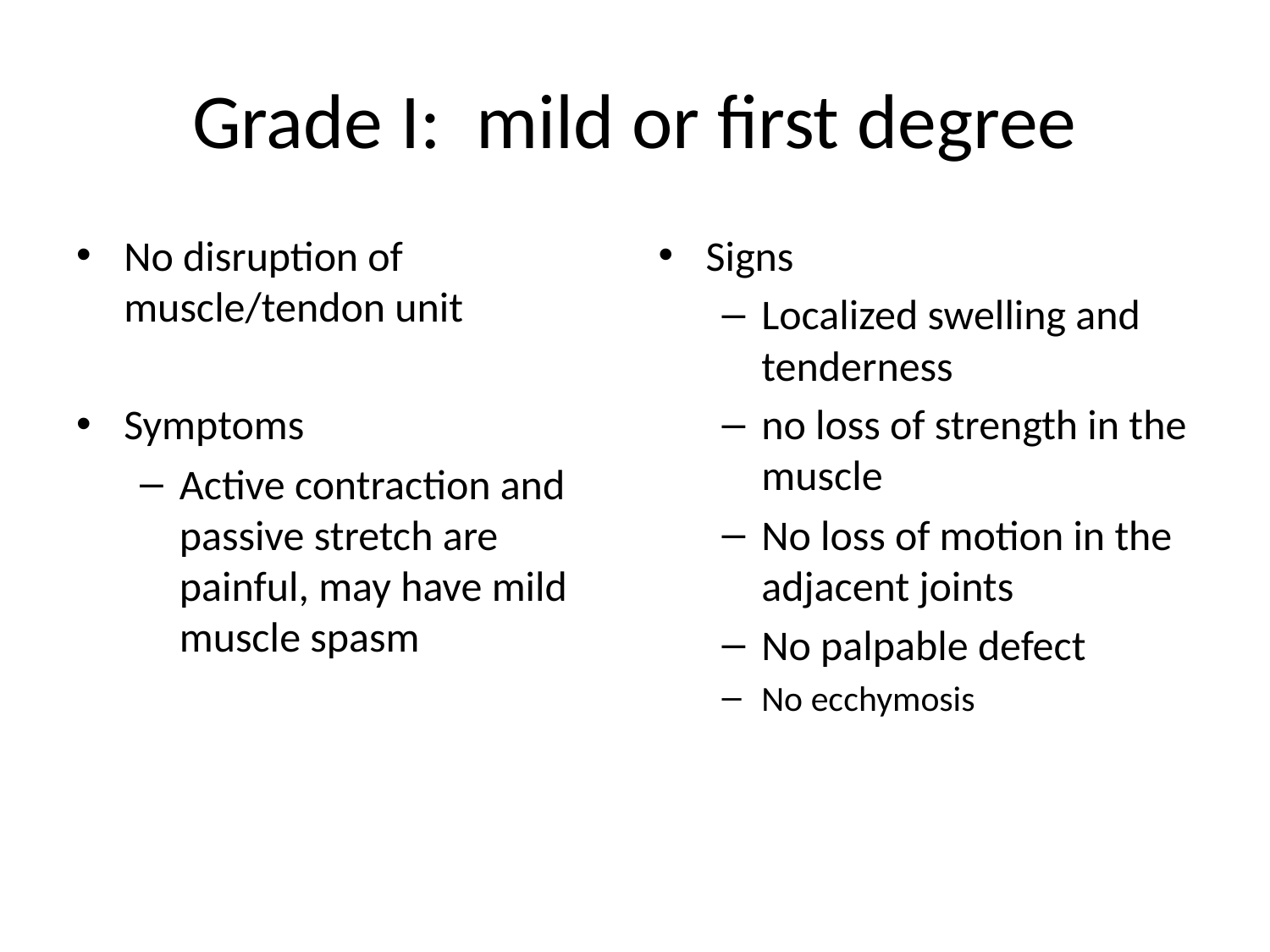

# Grade I:  mild or first degree
No disruption of muscle/tendon unit

Symptoms
Active contraction and passive stretch are painful, may have mild muscle spasm
Signs
Localized swelling and tenderness
no loss of strength in the muscle
No loss of motion in the adjacent joints
No palpable defect
No ecchymosis